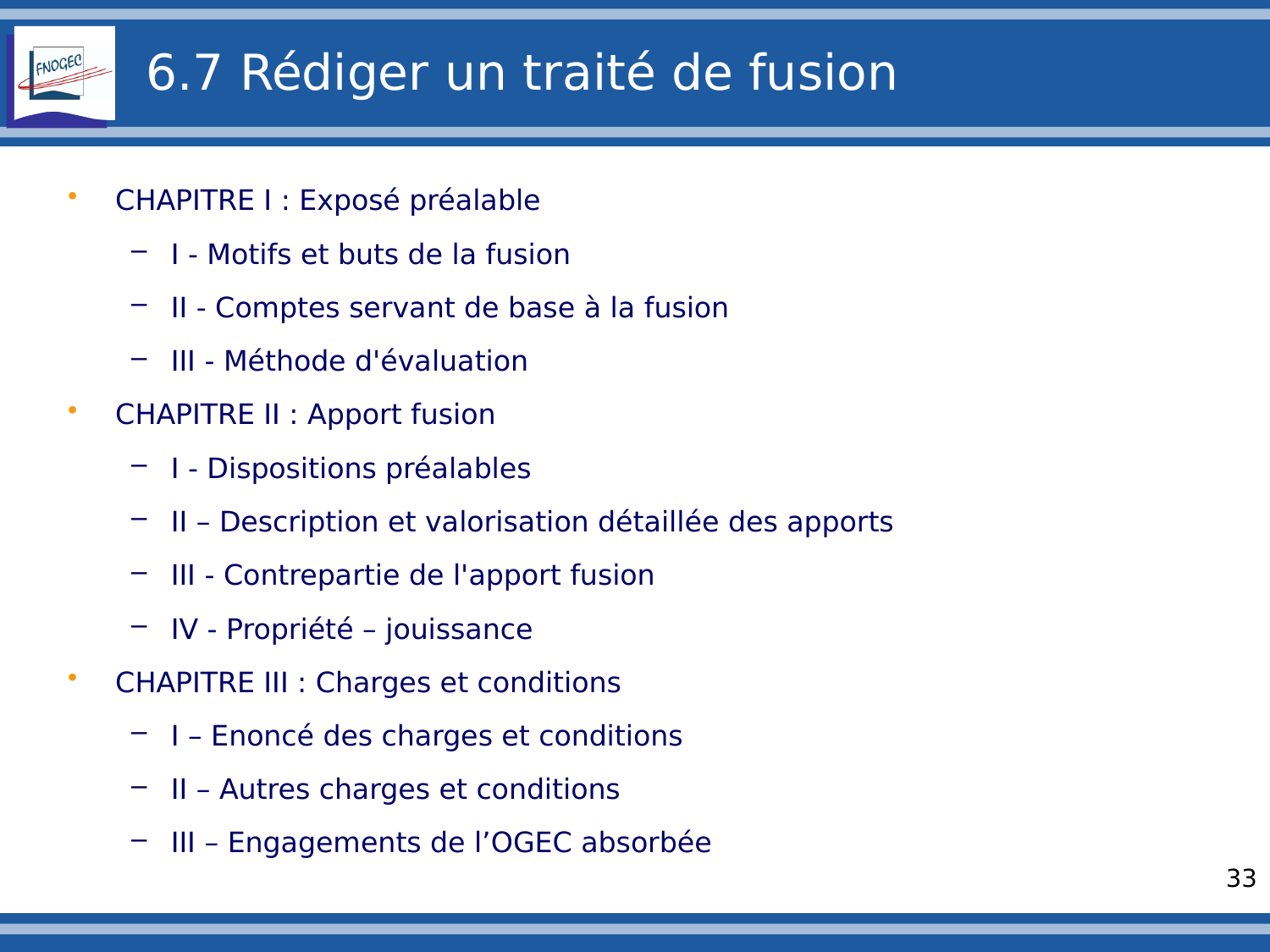

# 6.7 Rédiger un traité de fusion
CHAPITRE I : Exposé préalable
I - Motifs et buts de la fusion
II - Comptes servant de base à la fusion
III - Méthode d'évaluation
CHAPITRE II : Apport fusion
I - Dispositions préalables
II – Description et valorisation détaillée des apports
III - Contrepartie de l'apport fusion
IV - Propriété – jouissance
CHAPITRE III : Charges et conditions
I – Enoncé des charges et conditions
II – Autres charges et conditions
III – Engagements de l’OGEC absorbée
33